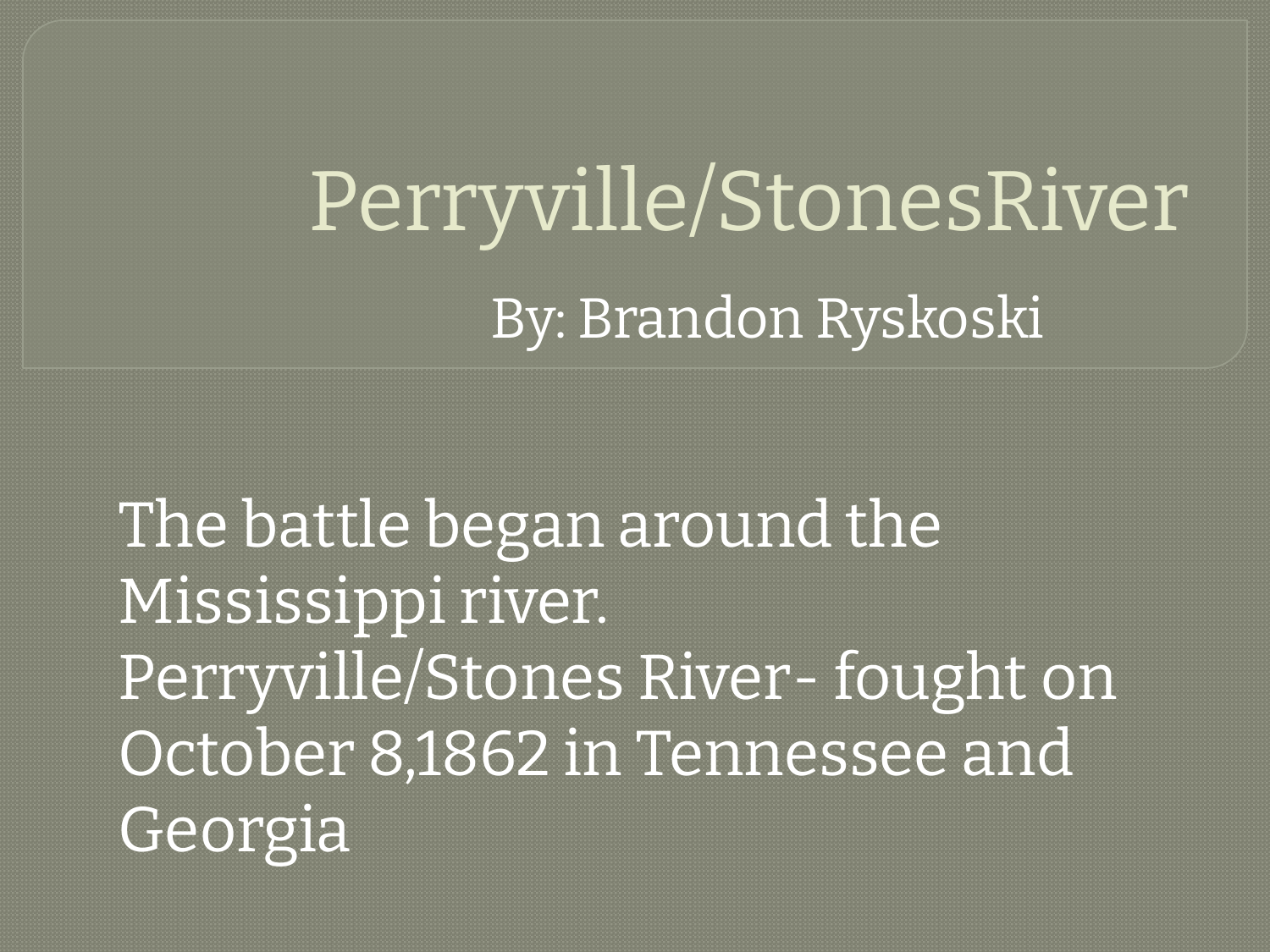

# Perryville/StonesRiver
By: Brandon Ryskoski

The battle began around the Mississippi river.
Perryville/Stones River- fought on October 8,1862 in Tennessee and Georgia